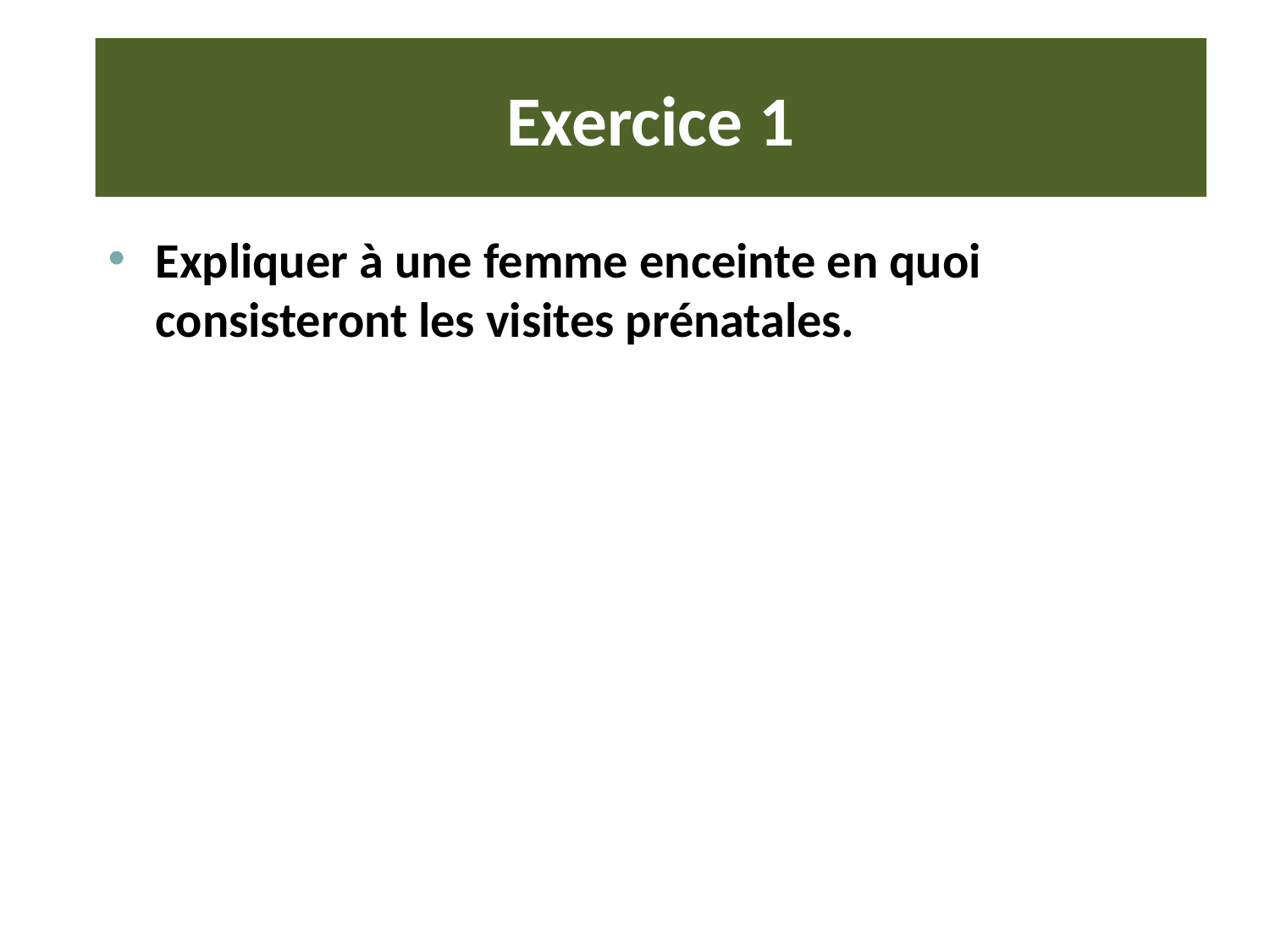

# Exercice 1
Expliquer à une femme enceinte en quoi consisteront les visites prénatales.